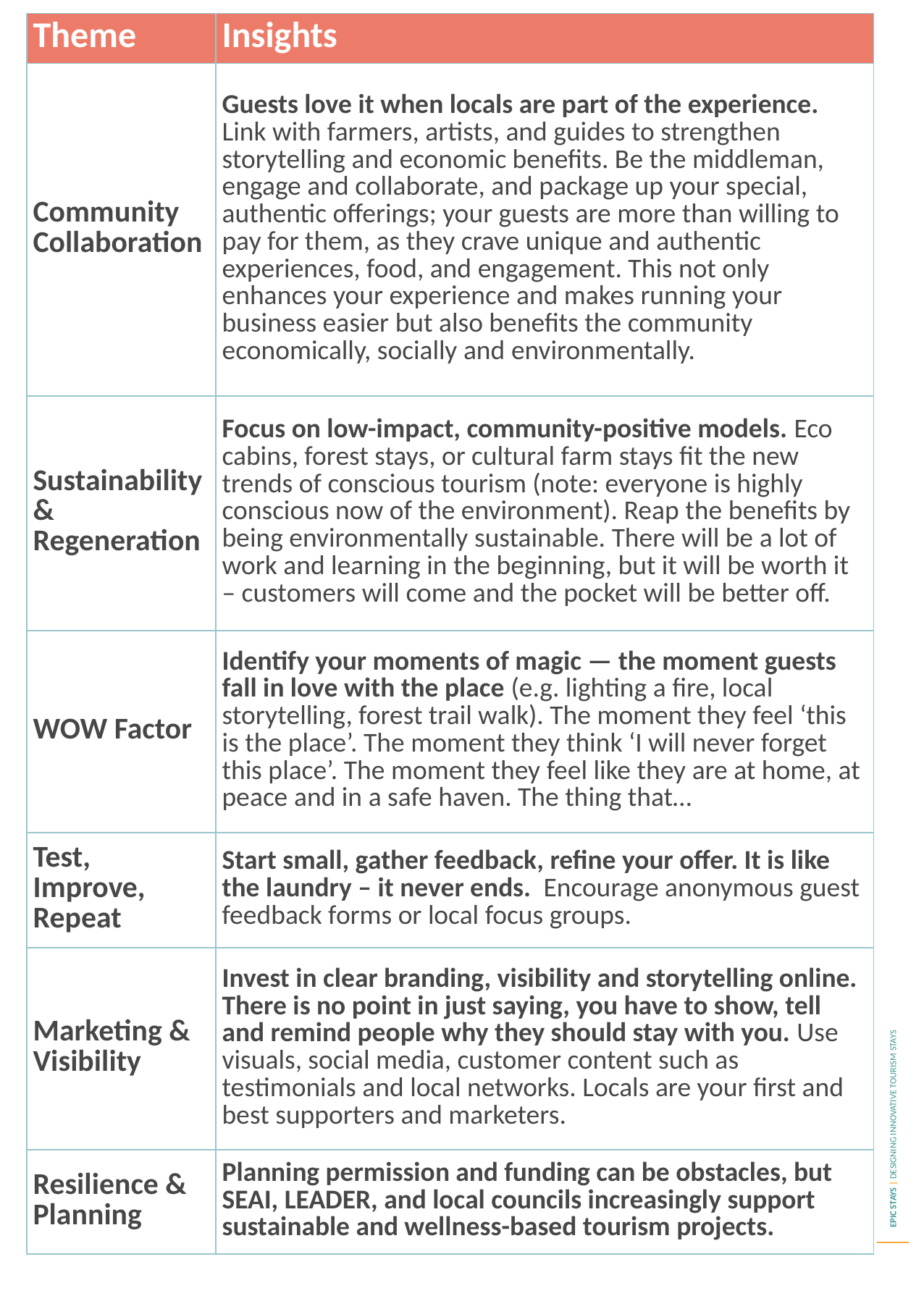

| Theme | Insights |
| --- | --- |
| Community Collaboration | Guests love it when locals are part of the experience. Link with farmers, artists, and guides to strengthen storytelling and economic benefits. Be the middleman, engage and collaborate, and package up your special, authentic offerings; your guests are more than willing to pay for them, as they crave unique and authentic experiences, food, and engagement. This not only enhances your experience and makes running your business easier but also benefits the community economically, socially and environmentally. |
| Sustainability & Regeneration | Focus on low-impact, community-positive models. Eco cabins, forest stays, or cultural farm stays fit the new trends of conscious tourism (note: everyone is highly conscious now of the environment). Reap the benefits by being environmentally sustainable. There will be a lot of work and learning in the beginning, but it will be worth it – customers will come and the pocket will be better off. |
| WOW Factor | Identify your moments of magic — the moment guests fall in love with the place (e.g. lighting a fire, local storytelling, forest trail walk). The moment they feel ‘this is the place’. The moment they think ‘I will never forget this place’. The moment they feel like they are at home, at peace and in a safe haven. The thing that… |
| Test, Improve, Repeat | Start small, gather feedback, refine your offer. It is like the laundry – it never ends. Encourage anonymous guest feedback forms or local focus groups. |
| Marketing & Visibility | Invest in clear branding, visibility and storytelling online. There is no point in just saying, you have to show, tell and remind people why they should stay with you. Use visuals, social media, customer content such as testimonials and local networks. Locals are your first and best supporters and marketers. |
| Resilience & Planning | Planning permission and funding can be obstacles, but SEAI, LEADER, and local councils increasingly support sustainable and wellness-based tourism projects. |